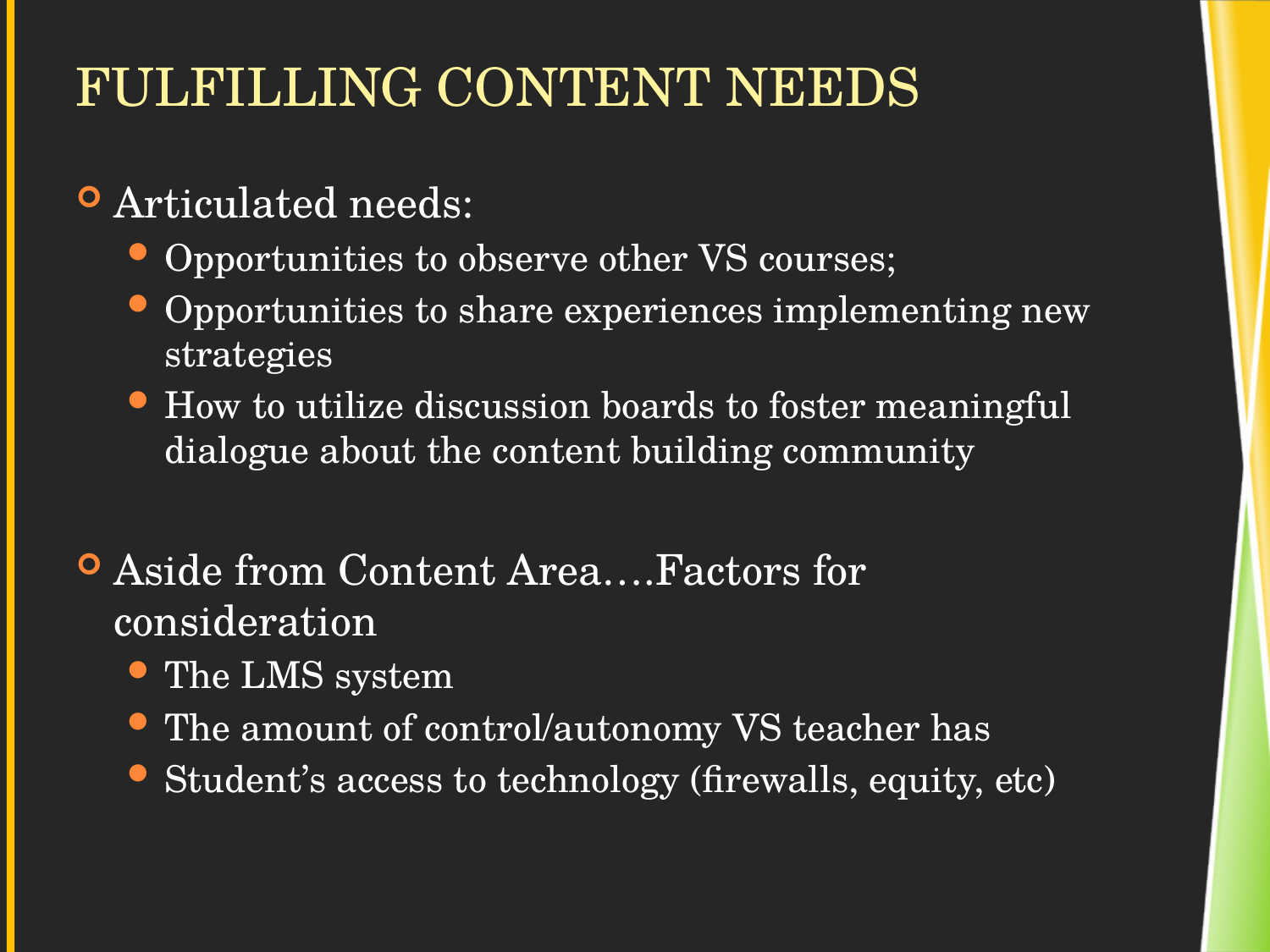

# Fulfilling Content Needs
Articulated needs:
Opportunities to observe other VS courses;
Opportunities to share experiences implementing new strategies
How to utilize discussion boards to foster meaningful dialogue about the content building community

Aside from Content Area….Factors for consideration
The LMS system
The amount of control/autonomy VS teacher has
Student’s access to technology (firewalls, equity, etc)